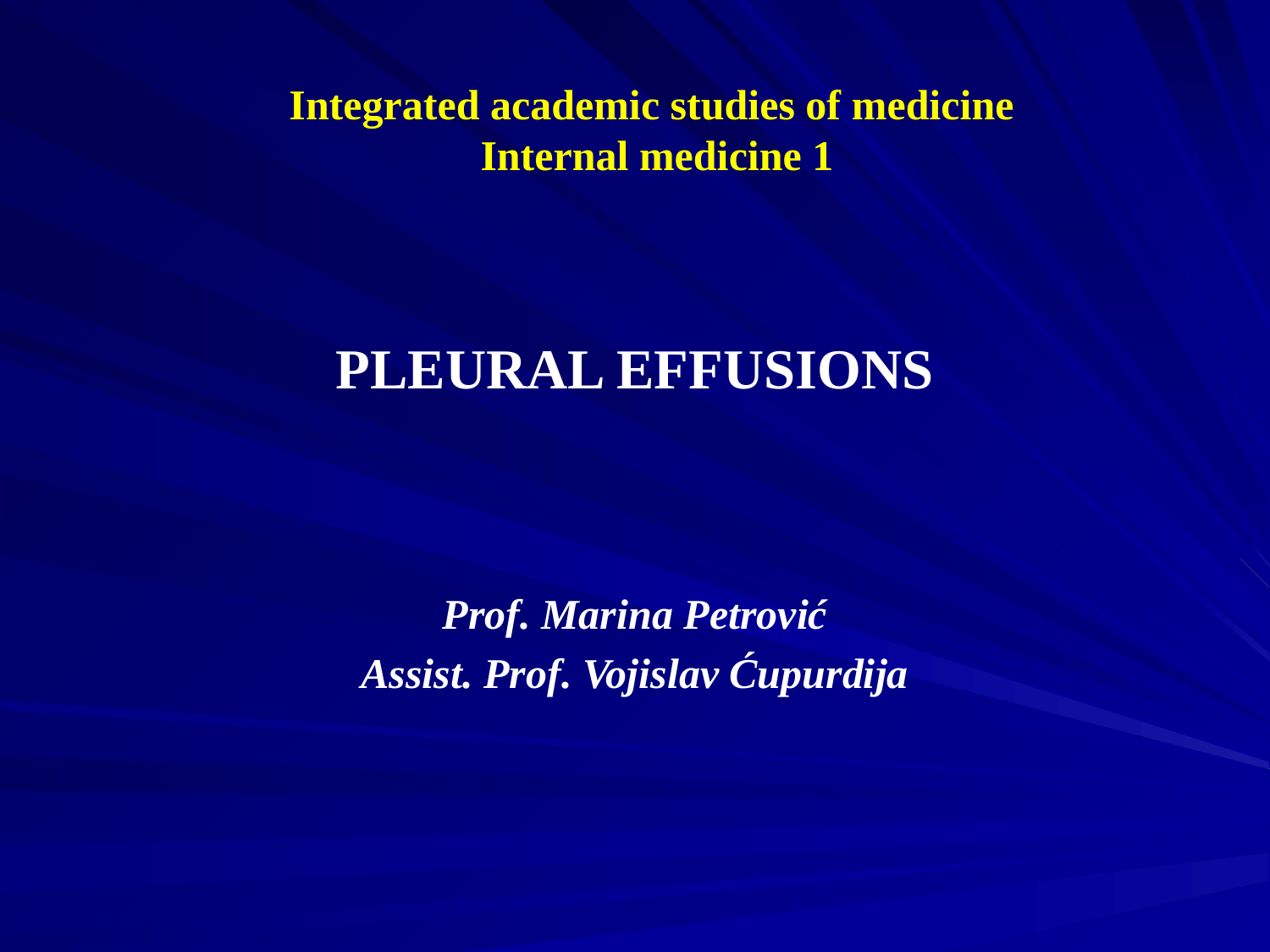

# Integrated academic studies of medicine Internal medicine 1

PLEURAL EFFUSIONS

Prof. Marina Petrović
Assist. Prof. Vojislav Ćupurdija